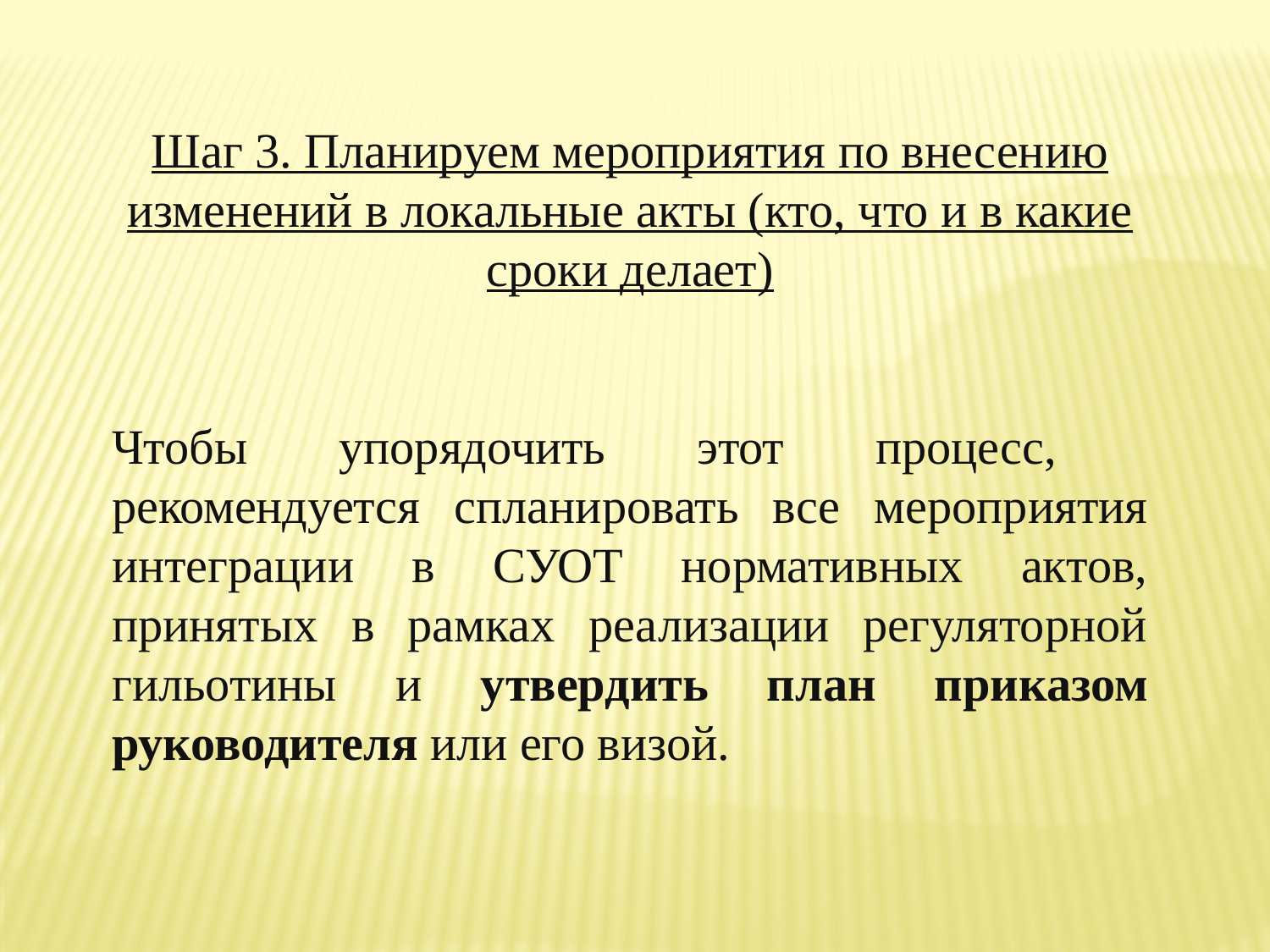

Шаг 3. Планируем мероприятия по внесению изменений в локальные акты (кто, что и в какие сроки делает)

Чтобы упорядочить этот процесс,  рекомендуется спланировать все мероприятия интеграции в СУОТ нормативных актов, принятых в рамках реализации регуляторной гильотины и утвердить план приказом руководителя или его визой.